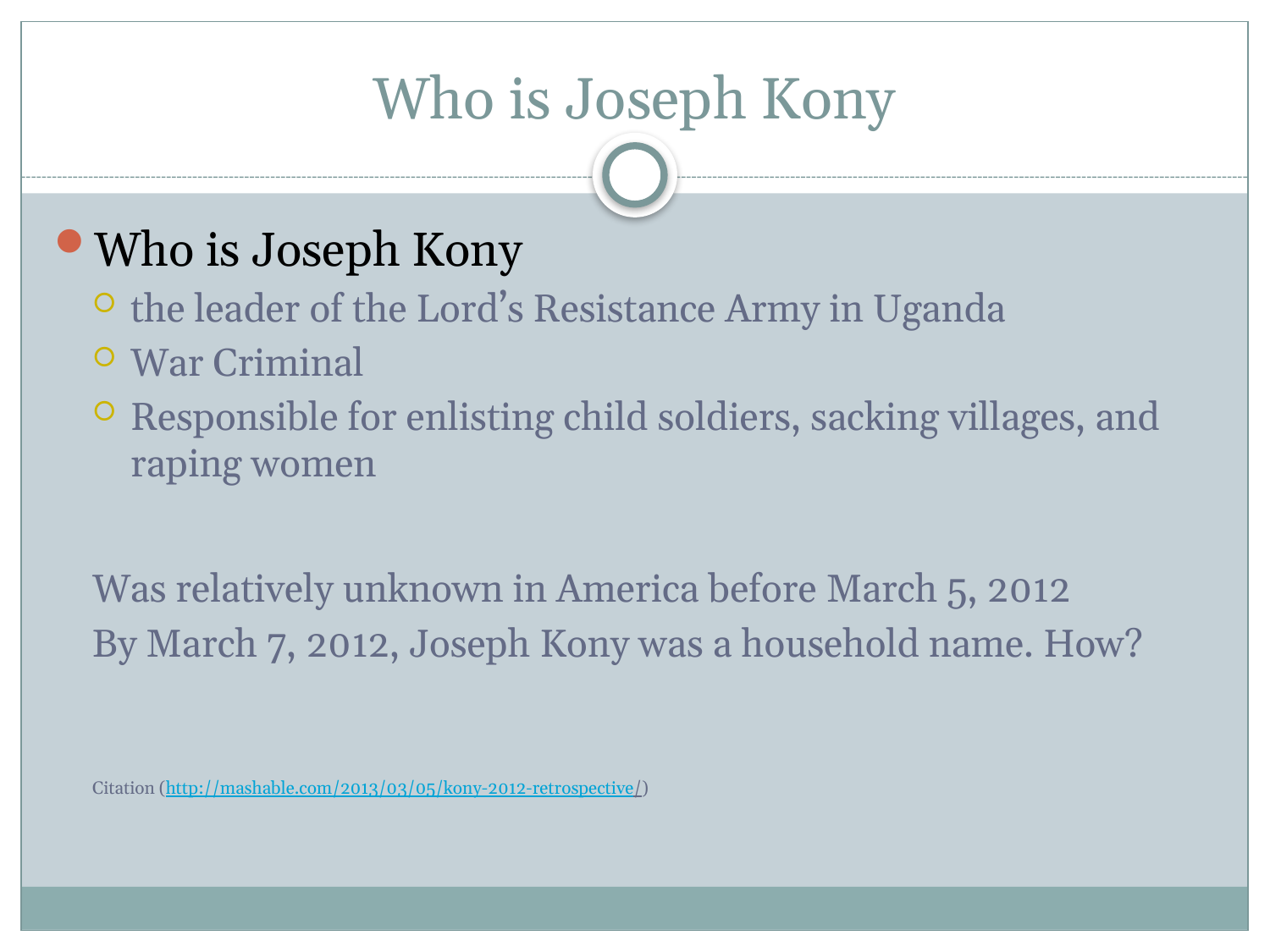

# Who is Joseph Kony
Who is Joseph Kony
the leader of the Lord’s Resistance Army in Uganda
War Criminal
Responsible for enlisting child soldiers, sacking villages, and raping women

Was relatively unknown in America before March 5, 2012
By March 7, 2012, Joseph Kony was a household name. How?

Citation (http://mashable.com/2013/03/05/kony-2012-retrospective/)